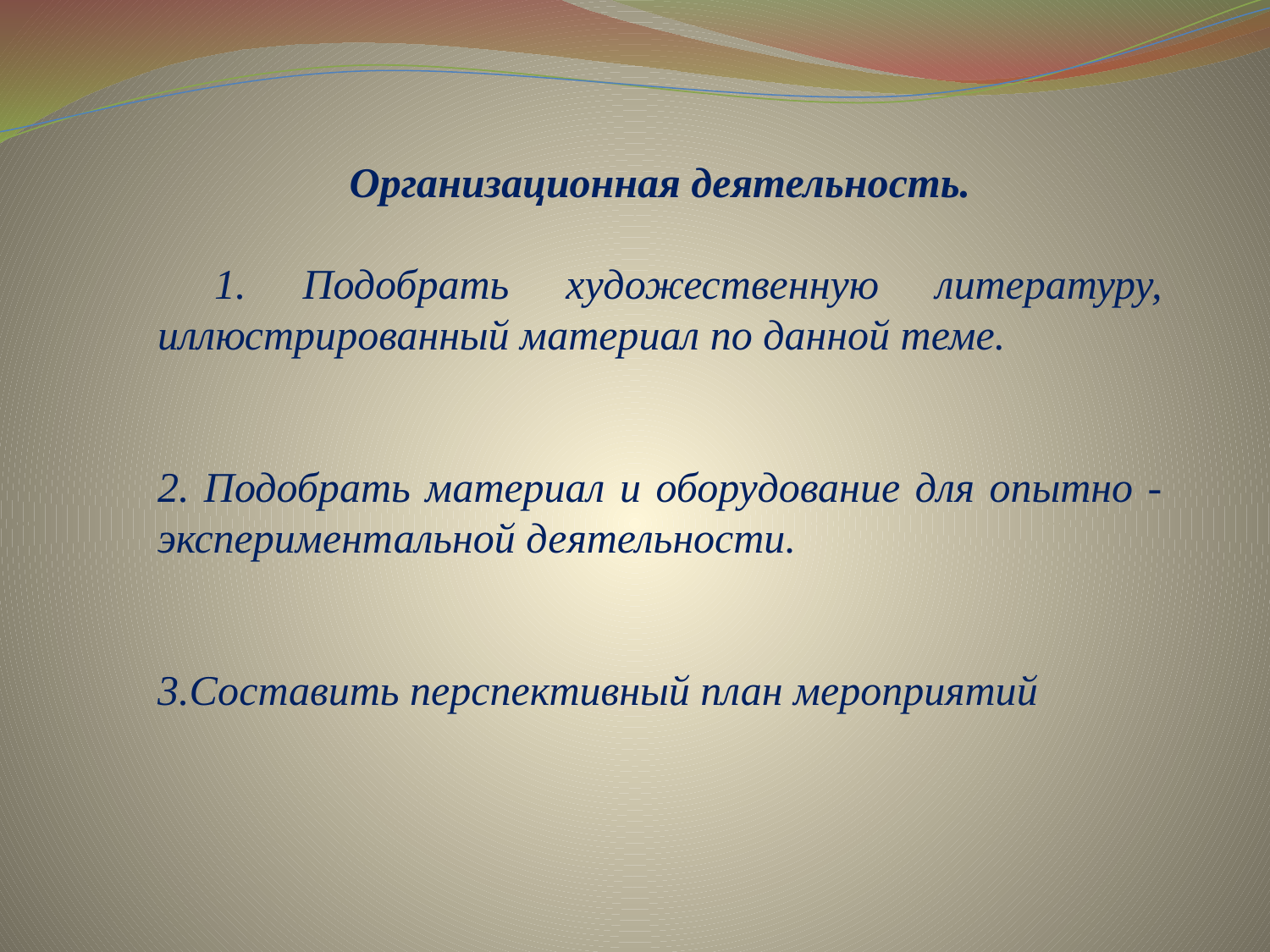

Организационная деятельность.

 1. Подобрать художественную литературу, иллюстрированный материал по данной теме.

2. Подобрать материал и оборудование для опытно - экспериментальной деятельности.

3.Составить перспективный план мероприятий